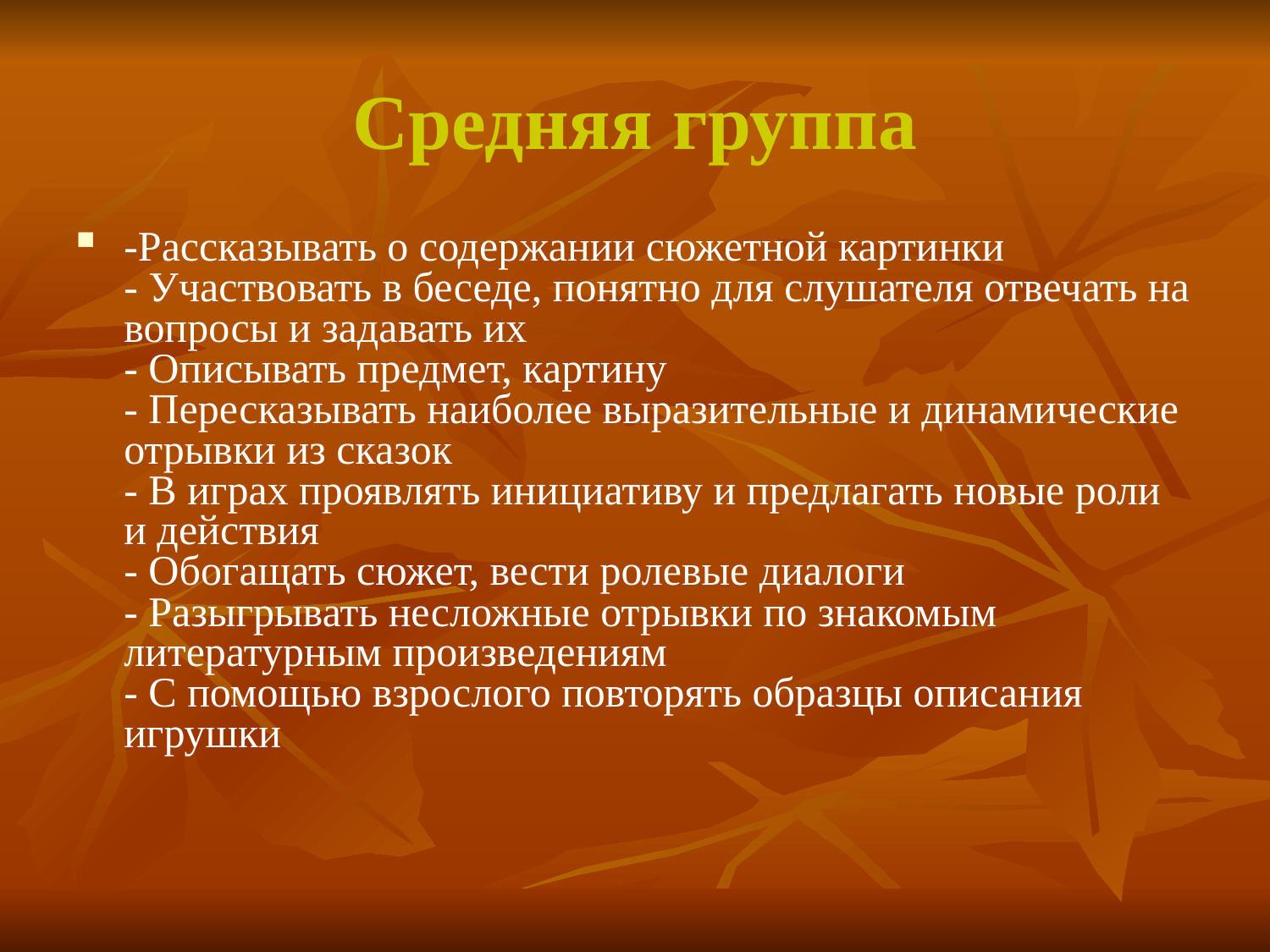

# Средняя группа
-Рассказывать о содержании сюжетной картинки
- Участвовать в беседе, понятно для слушателя отвечать на вопросы и задавать их
- Описывать предмет, картину
- Пересказывать наиболее выразительные и динамические отрывки из сказок
- В играх проявлять инициативу и предлагать новые роли и действия
- Обогащать сюжет, вести ролевые диалоги
- Разыгрывать несложные отрывки по знакомым литературным произведениям
- С помощью взрослого повторять образцы описания игрушки